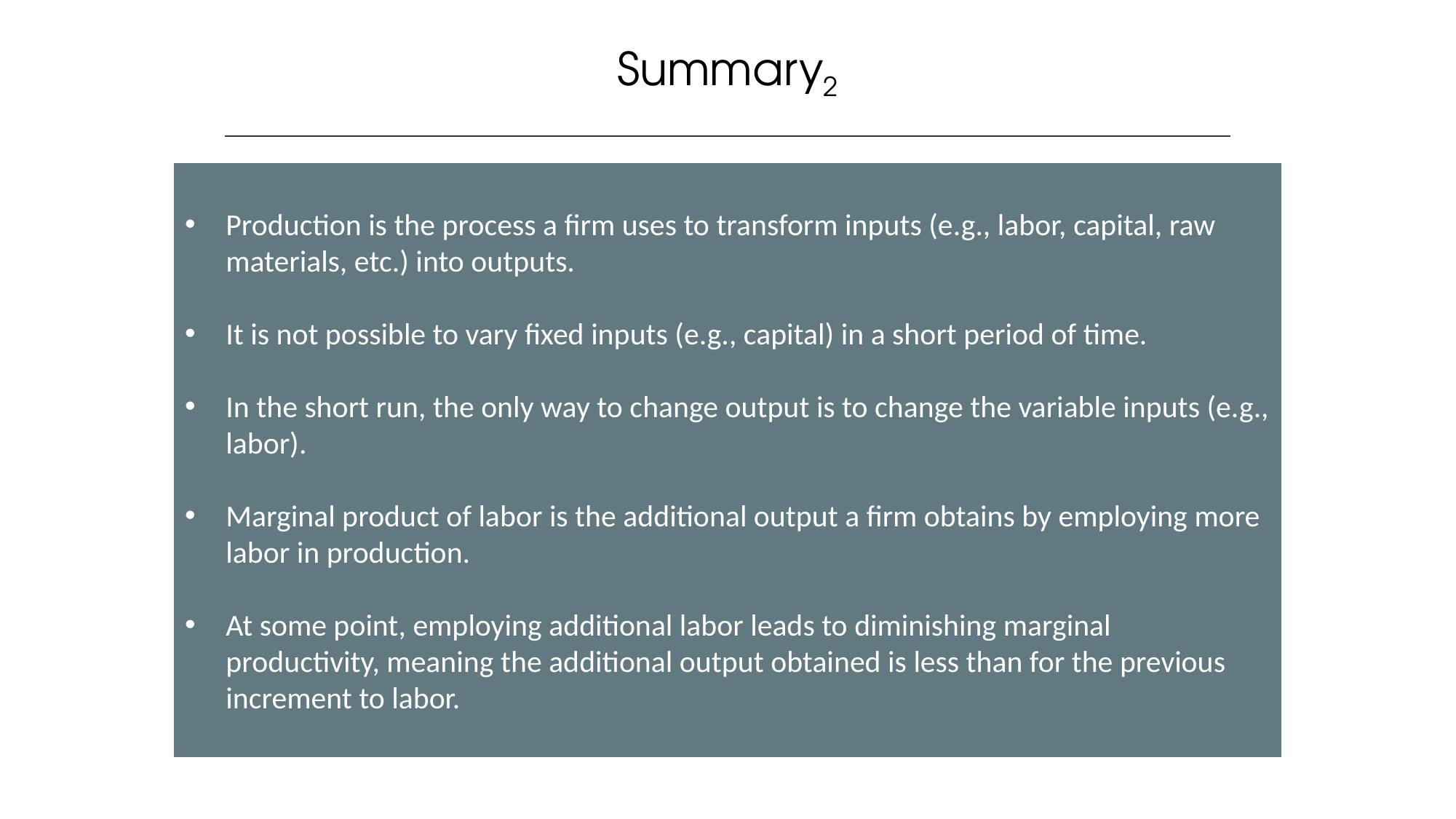

Summary2

Production is the process a firm uses to transform inputs (e.g., labor, capital, raw materials, etc.) into outputs.

It is not possible to vary fixed inputs (e.g., capital) in a short period of time.

In the short run, the only way to change output is to change the variable inputs (e.g., labor).

Marginal product of labor is the additional output a firm obtains by employing more labor in production.

At some point, employing additional labor leads to diminishing marginal productivity, meaning the additional output obtained is less than for the previous increment to labor.